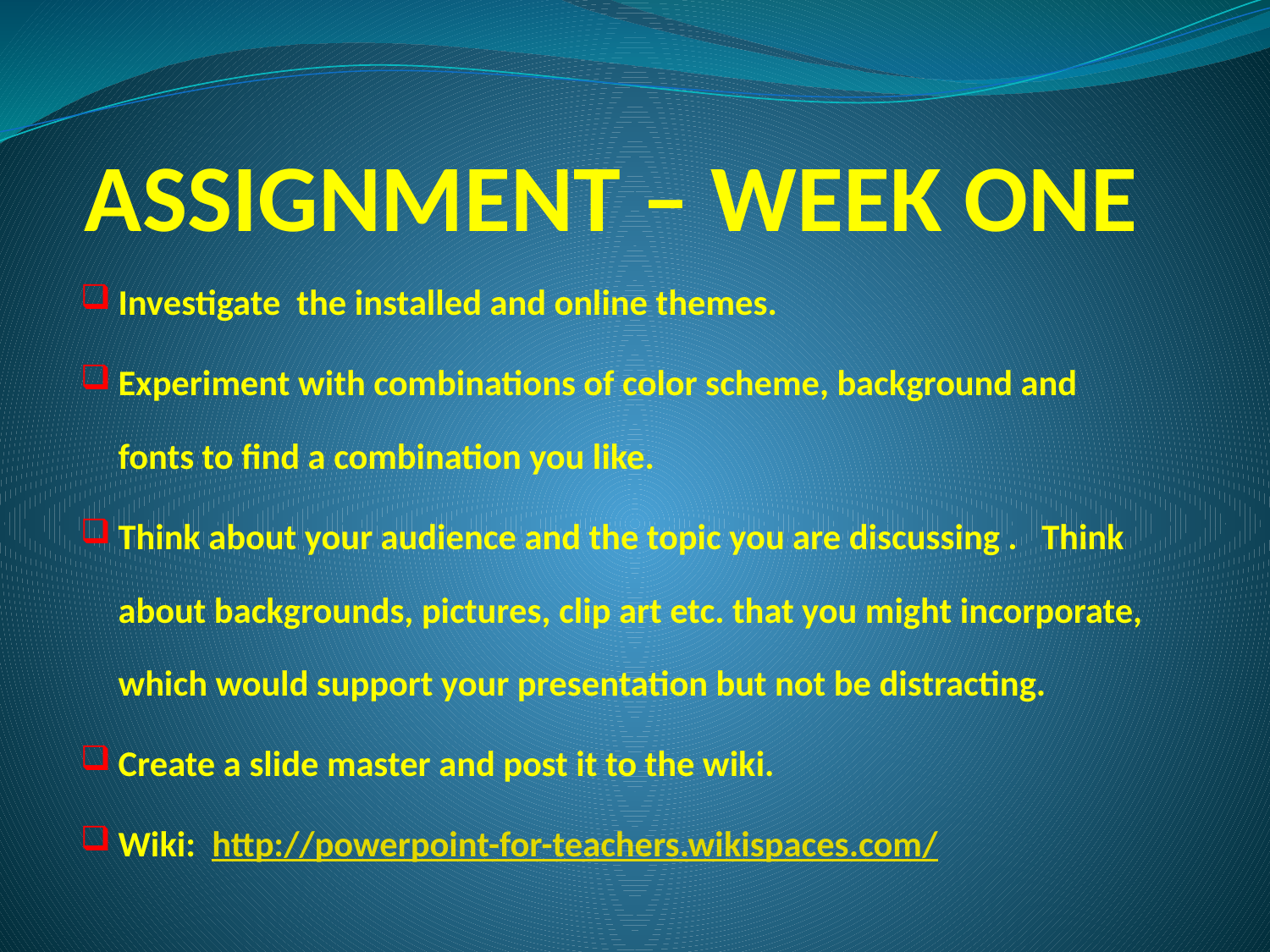

# ASSIGNMENT – WEEK ONE
Investigate  the installed and online themes.
Experiment with combinations of color scheme, background and fonts to find a combination you like.
Think about your audience and the topic you are discussing .   Think about backgrounds, pictures, clip art etc. that you might incorporate, which would support your presentation but not be distracting.
Create a slide master and post it to the wiki.
Wiki:  http://powerpoint-for-teachers.wikispaces.com/